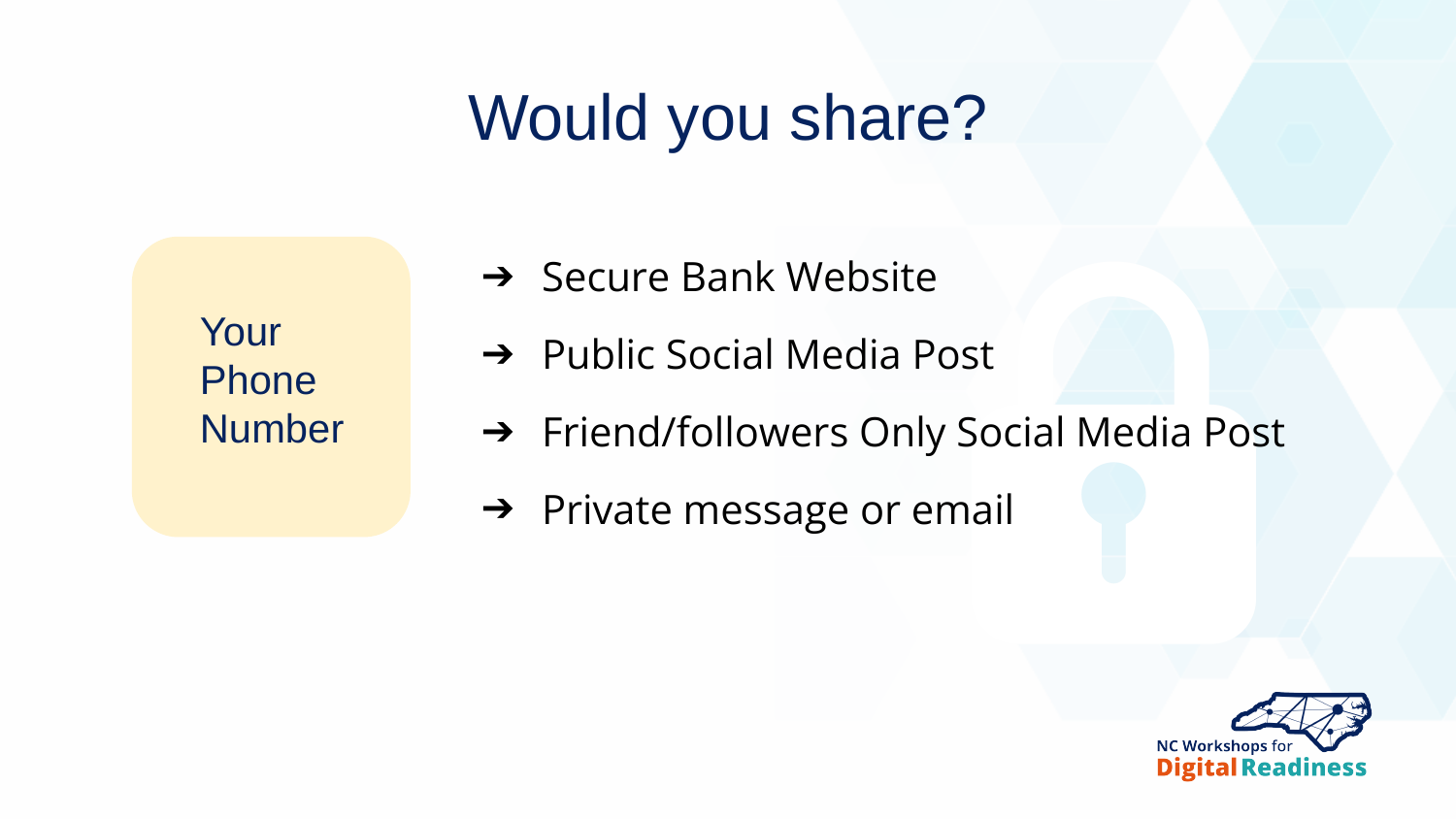

Would you share?

Secure Bank Website

Public Social Media Post

Friend/followers Only Social Media Post

Private message or email
Your Phone Number